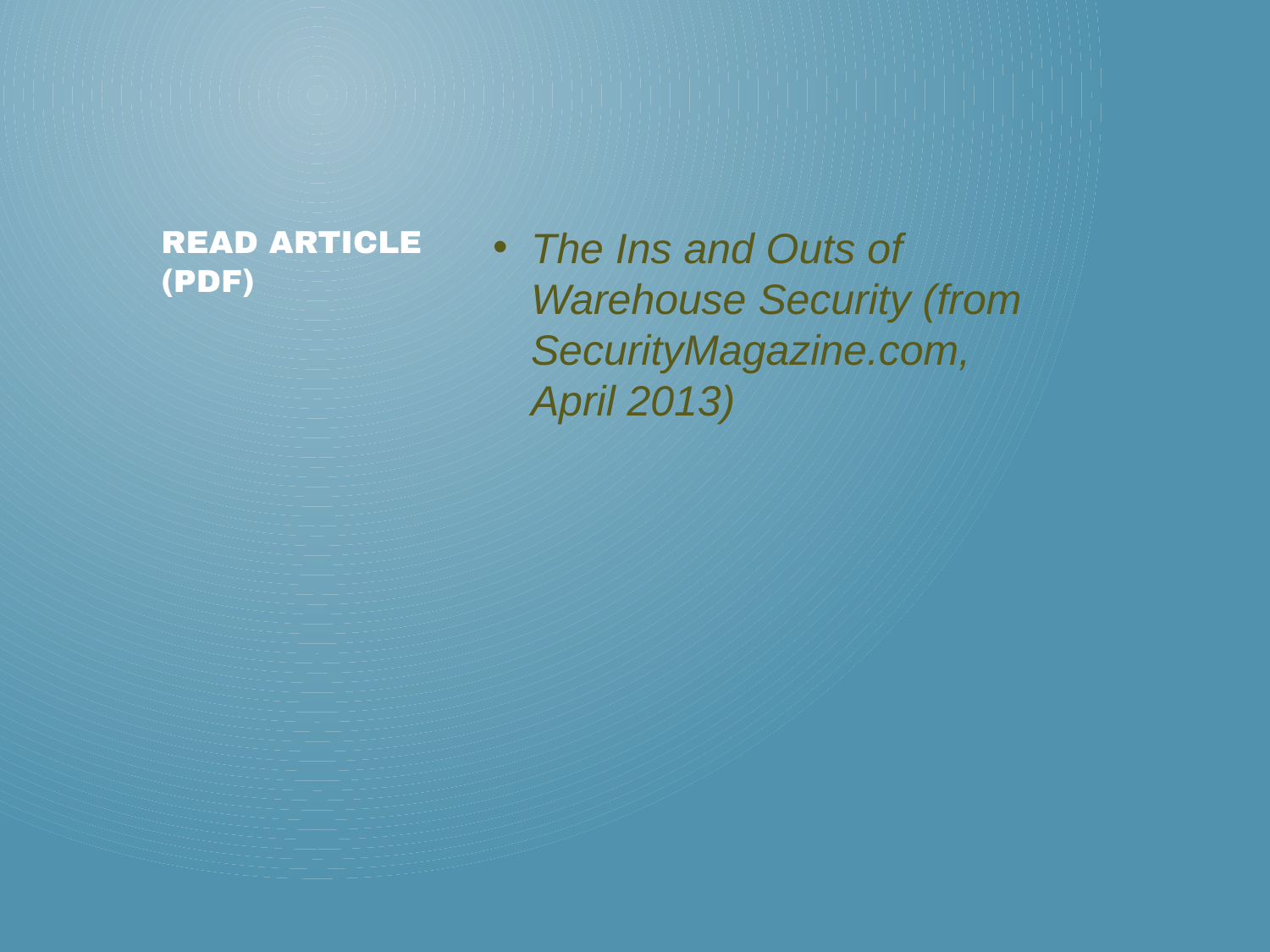

The Ins and Outs of Warehouse Security (from SecurityMagazine.com, April 2013)

# Read article (pdf)